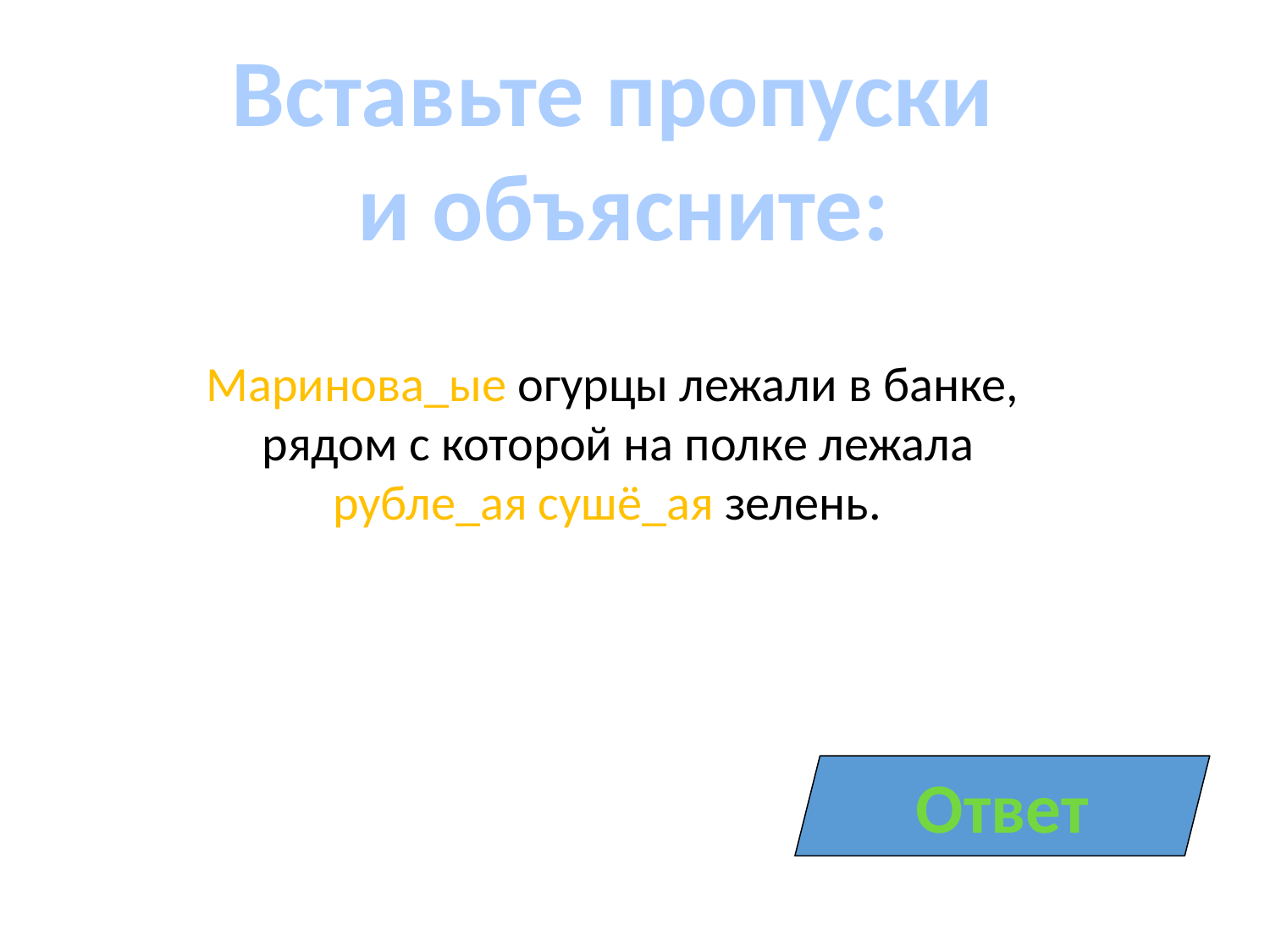

Вставьте пропуски
 и объясните:
Маринова_ые огурцы лежали в банке,
 рядом с которой на полке лежала
рубле_ая сушё_ая зелень.

Ответ